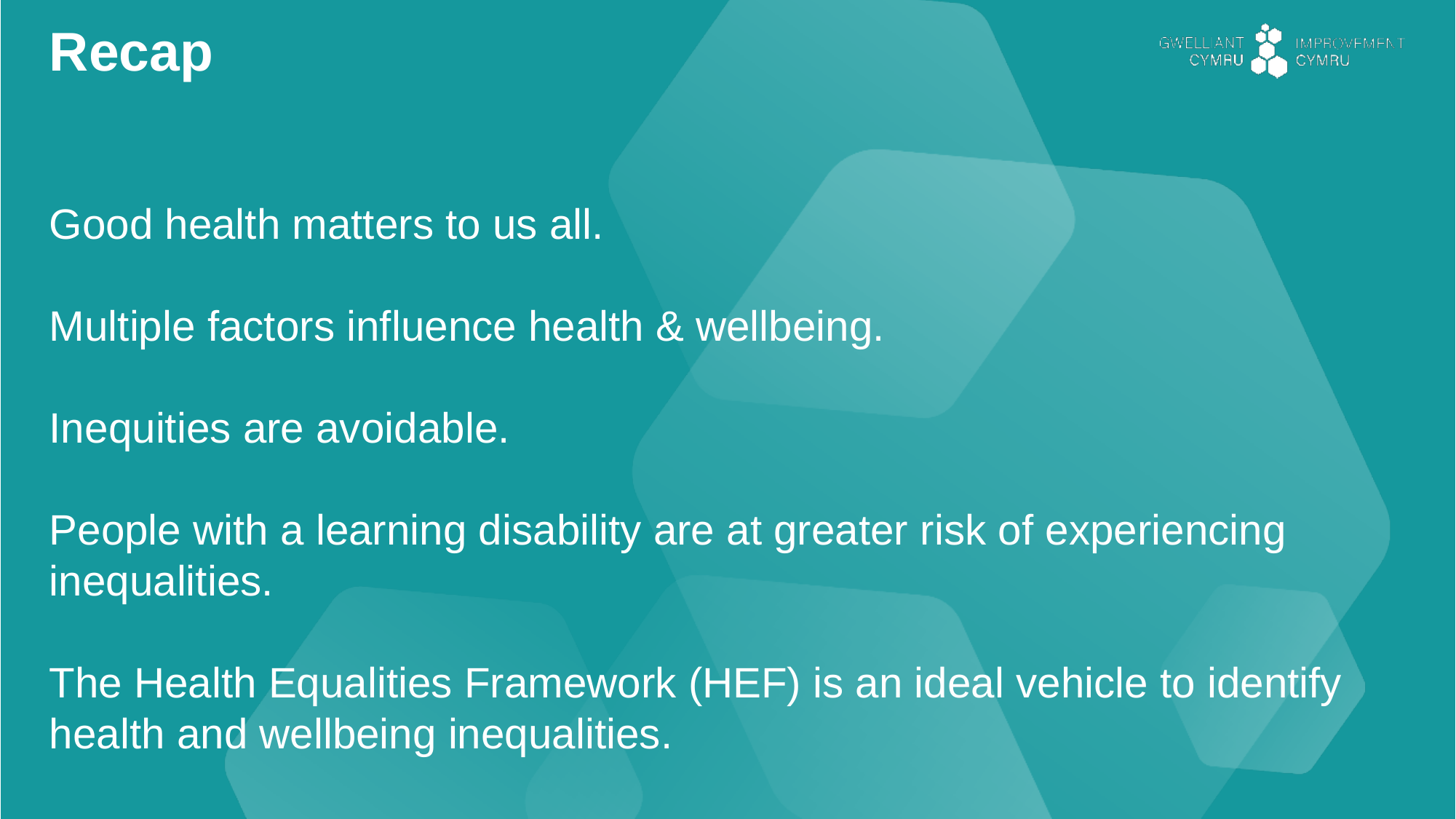

Recap

Good health matters to us all.

Multiple factors influence health & wellbeing.

Inequities are avoidable.

People with a learning disability are at greater risk of experiencing inequalities.

The Health Equalities Framework (HEF) is an ideal vehicle to identify health and wellbeing inequalities.